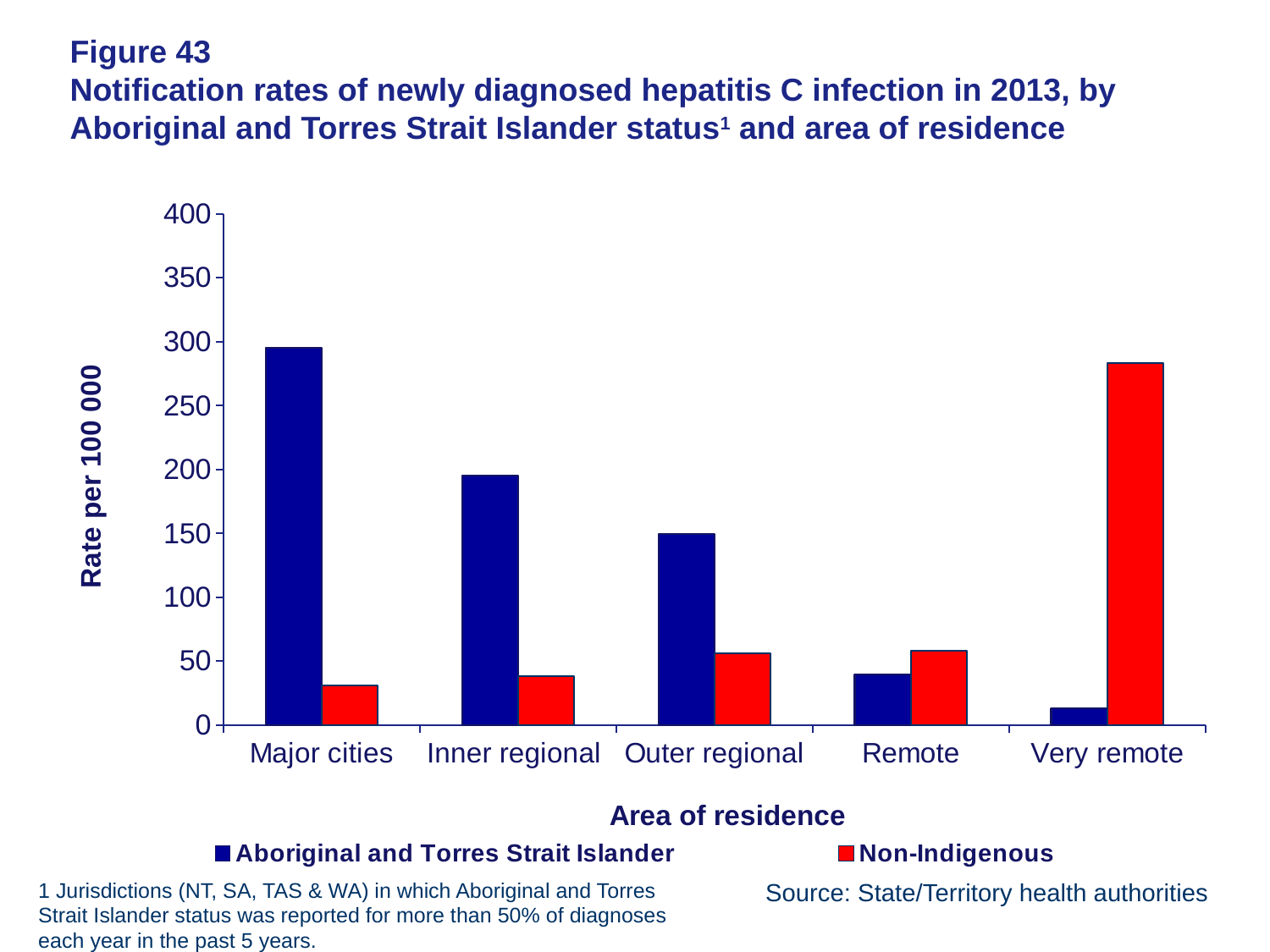

# Figure 43 Notification rates of newly diagnosed hepatitis C infection in 2013, by Aboriginal and Torres Strait Islander status1 and area of residence

### Chart

| Category | Aboriginal and Torres Strait Islander | Non-Indigenous |
|---|---|---|
| Major cities | 295.365504325914 | 31.00565803597388 |
| Inner regional  | 195.3462977934833 | 38.30643437522839 |
| Outer regional | 149.444026505615 | 56.19598982855281 |
| Remote | 39.38066368274643 | 58.0445756795644 |
| Very remote | 13.03850522683358 | 283.2633952147258 |
1 Jurisdictions (NT, SA, TAS & WA) in which Aboriginal and Torres Strait Islander status was reported for more than 50% of diagnoses each year in the past 5 years.
Source: State/Territory health authorities